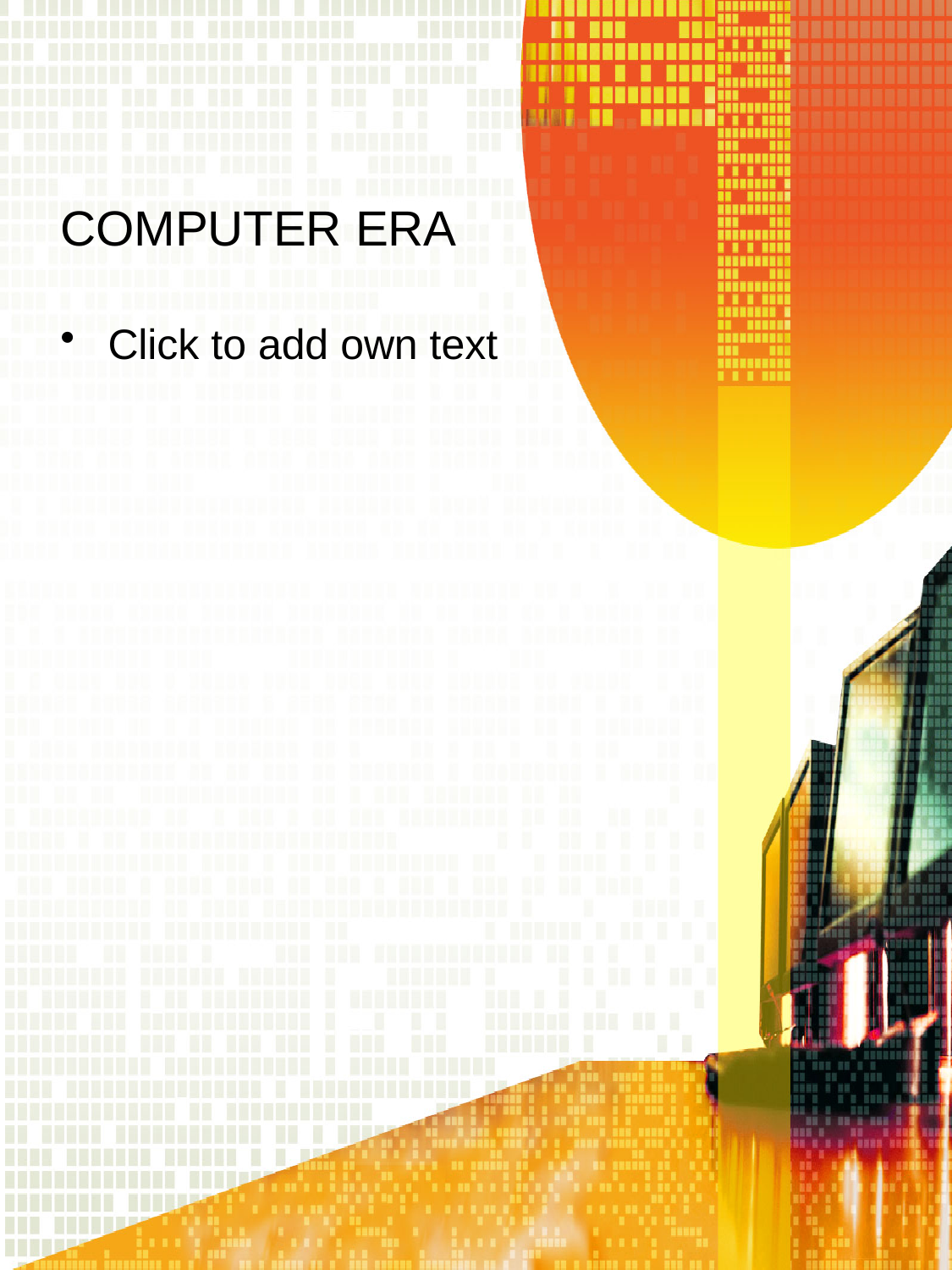

# COMPUTER ERA
Click to add own text